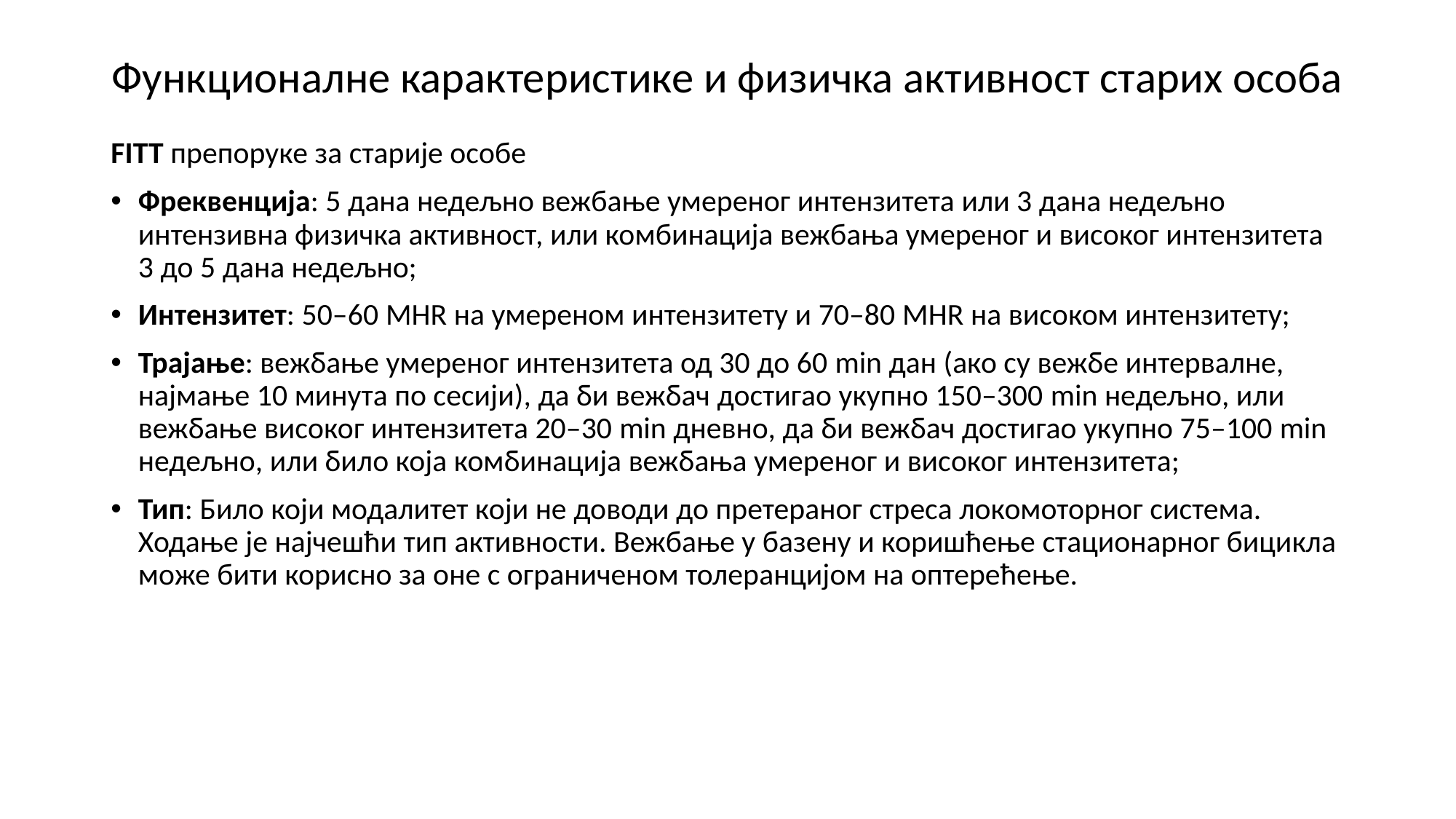

# Функционалне карактеристике и физичка активност старих особа
FITT препоруке за старије особе
Фреквенција: 5 дана недељно вежбање умереног интензитета или 3 дана недељно интензивна физичка активност, или комбинација вежбања умереног и високог интензитета 3 до 5 дана недељно;
Интензитет: 50–60 MHR на умереном интензитету и 70–80 MHR на високом интензитету;
Трајање: вежбање умереног интензитета од 30 до 60 min дан (ако су вежбе интервалне, најмање 10 минута по сесији), да би вежбач достигао укупно 150–300 min недељно, или вежбање високог интензитета 20–30 min дневно, да би вежбач достигао укупно 75–100 min недељно, или било која комбинација вежбања умереног и високог интензитета;
Тип: Било који модалитет који не доводи до претераног стреса локомоторног система. Ходање је најчешћи тип активности. Вежбање у базену и коришћење стационарног бицикла може бити корисно за оне с ограниченом толеранцијом на оптерећење.